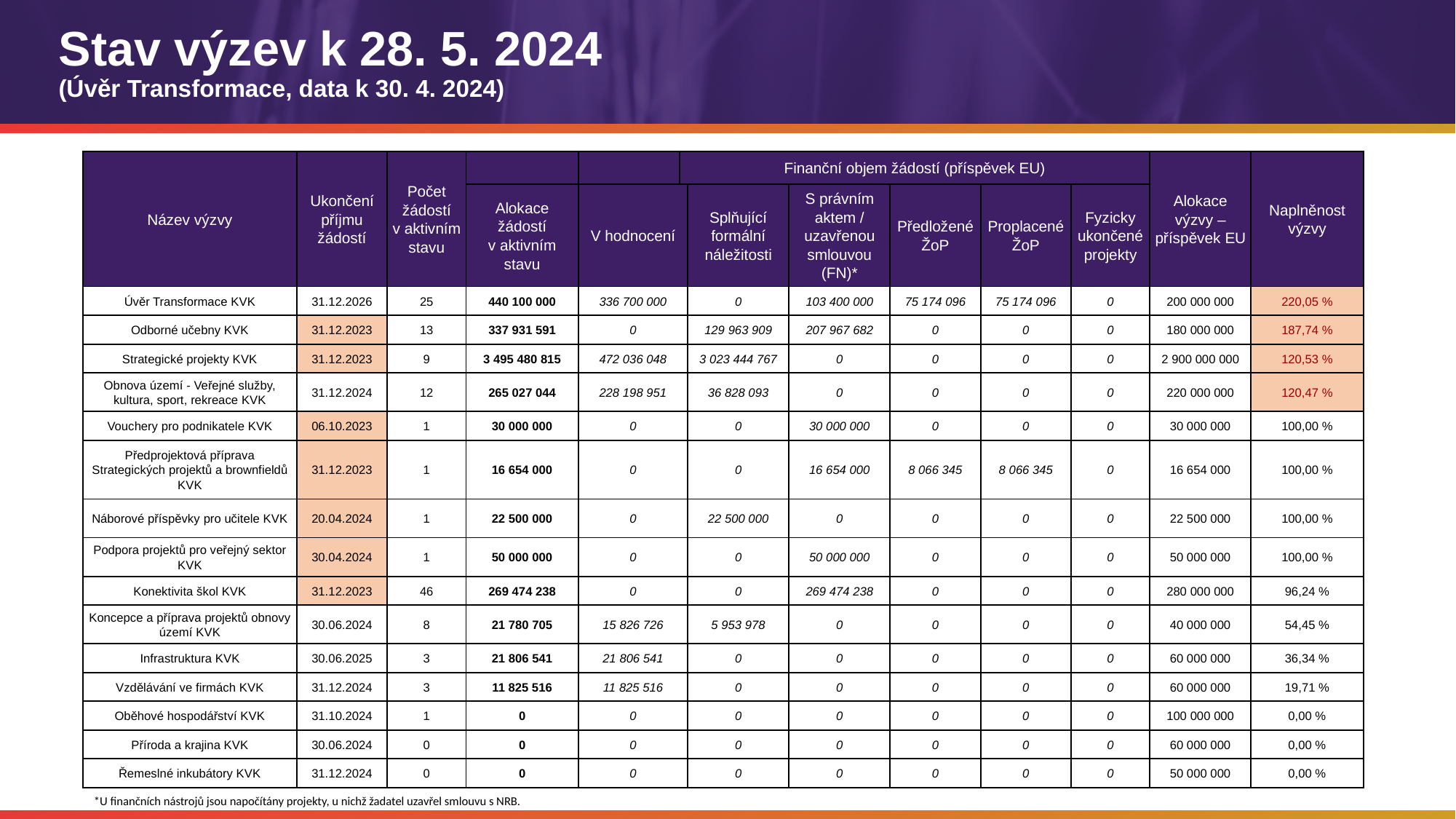

Stav výzev k 28. 5. 2024
(Úvěr Transformace, data k 30. 4. 2024)
| Název výzvy | Ukončení příjmu žádostí | Počet žádostí v aktivním stavu |  |  | Finanční objem žádostí (příspěvek EU) |  |  |  |  |  | Alokace výzvy – příspěvek EU | Naplněnost výzvy |
| --- | --- | --- | --- | --- | --- | --- | --- | --- | --- | --- | --- | --- |
|  |  |  | Alokace žádostí v aktivním stavu | V hodnocení |  | Splňující formální náležitosti | S právním aktem / uzavřenou smlouvou (FN)\* | Předložené ŽoP | Proplacené ŽoP | Fyzicky ukončené projekty |  |  |
| Úvěr Transformace KVK | 31.12.2026 | 25 | 440 100 000 | 336 700 000 |  | 0 | 103 400 000 | 75 174 096 | 75 174 096 | 0 | 200 000 000 | 220,05 % |
| Odborné učebny KVK | 31.12.2023 | 13 | 337 931 591 | 0 |  | 129 963 909 | 207 967 682 | 0 | 0 | 0 | 180 000 000 | 187,74 % |
| Strategické projekty KVK | 31.12.2023 | 9 | 3 495 480 815 | 472 036 048 |  | 3 023 444 767 | 0 | 0 | 0 | 0 | 2 900 000 000 | 120,53 % |
| Obnova území - Veřejné služby, kultura, sport, rekreace KVK | 31.12.2024 | 12 | 265 027 044 | 228 198 951 |  | 36 828 093 | 0 | 0 | 0 | 0 | 220 000 000 | 120,47 % |
| Vouchery pro podnikatele KVK | 06.10.2023 | 1 | 30 000 000 | 0 |  | 0 | 30 000 000 | 0 | 0 | 0 | 30 000 000 | 100,00 % |
| Předprojektová příprava Strategických projektů a brownfieldů KVK | 31.12.2023 | 1 | 16 654 000 | 0 |  | 0 | 16 654 000 | 8 066 345 | 8 066 345 | 0 | 16 654 000 | 100,00 % |
| Náborové příspěvky pro učitele KVK | 20.04.2024 | 1 | 22 500 000 | 0 |  | 22 500 000 | 0 | 0 | 0 | 0 | 22 500 000 | 100,00 % |
| Podpora projektů pro veřejný sektor KVK | 30.04.2024 | 1 | 50 000 000 | 0 |  | 0 | 50 000 000 | 0 | 0 | 0 | 50 000 000 | 100,00 % |
| Konektivita škol KVK | 31.12.2023 | 46 | 269 474 238 | 0 |  | 0 | 269 474 238 | 0 | 0 | 0 | 280 000 000 | 96,24 % |
| Koncepce a příprava projektů obnovy území KVK | 30.06.2024 | 8 | 21 780 705 | 15 826 726 |  | 5 953 978 | 0 | 0 | 0 | 0 | 40 000 000 | 54,45 % |
| Infrastruktura KVK | 30.06.2025 | 3 | 21 806 541 | 21 806 541 |  | 0 | 0 | 0 | 0 | 0 | 60 000 000 | 36,34 % |
| Vzdělávání ve firmách KVK | 31.12.2024 | 3 | 11 825 516 | 11 825 516 |  | 0 | 0 | 0 | 0 | 0 | 60 000 000 | 19,71 % |
| Oběhové hospodářství KVK | 31.10.2024 | 1 | 0 | 0 |  | 0 | 0 | 0 | 0 | 0 | 100 000 000 | 0,00 % |
| Příroda a krajina KVK | 30.06.2024 | 0 | 0 | 0 |  | 0 | 0 | 0 | 0 | 0 | 60 000 000 | 0,00 % |
| Řemeslné inkubátory KVK | 31.12.2024 | 0 | 0 | 0 |  | 0 | 0 | 0 | 0 | 0 | 50 000 000 | 0,00 % |
*U finančních nástrojů jsou napočítány projekty, u nichž žadatel uzavřel smlouvu s NRB.